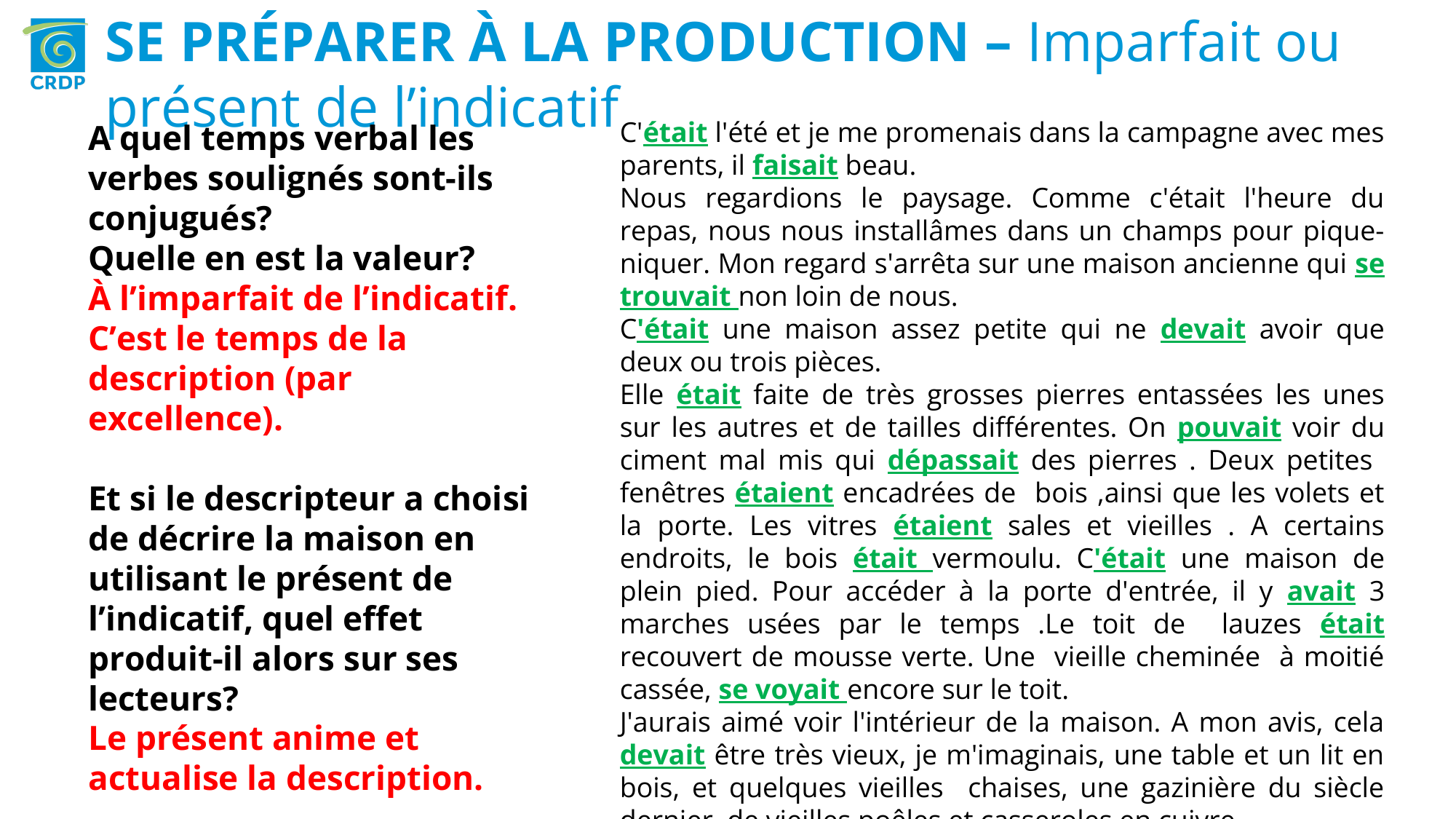

SE PRÉPARER À LA PRODUCTION – Imparfait ou présent de l’indicatif
C'était l'été et je me promenais dans la campagne avec mes parents, il faisait beau.
Nous regardions le paysage. Comme c'était l'heure du repas, nous nous installâmes dans un champs pour pique-niquer. Mon regard s'arrêta sur une maison ancienne qui se trouvait non loin de nous.
C'était une maison assez petite qui ne devait avoir que deux ou trois pièces.
Elle était faite de très grosses pierres entassées les unes sur les autres et de tailles différentes. On pouvait voir du ciment mal mis qui dépassait des pierres . Deux petites  fenêtres étaient encadrées de  bois ,ainsi que les volets et la porte. Les vitres étaient sales et vieilles . A certains endroits, le bois était vermoulu. C'était une maison de plein pied. Pour accéder à la porte d'entrée, il y avait 3 marches usées par le temps .Le toit de  lauzes était recouvert de mousse verte. Une  vieille cheminée  à moitié cassée, se voyait encore sur le toit.
J'aurais aimé voir l'intérieur de la maison. A mon avis, cela devait être très vieux, je m'imaginais, une table et un lit en bois, et quelques vieilles  chaises, une gazinière du siècle dernier, de vieilles poêles et casseroles en cuivre.
https://nosdevoirs.fr/devoir/287987
A quel temps verbal les verbes soulignés sont-ils conjugués?
Quelle en est la valeur?
À l’imparfait de l’indicatif.
C’est le temps de la description (par excellence).

Et si le descripteur a choisi de décrire la maison en utilisant le présent de l’indicatif, quel effet produit-il alors sur ses lecteurs?
Le présent anime et actualise la description.